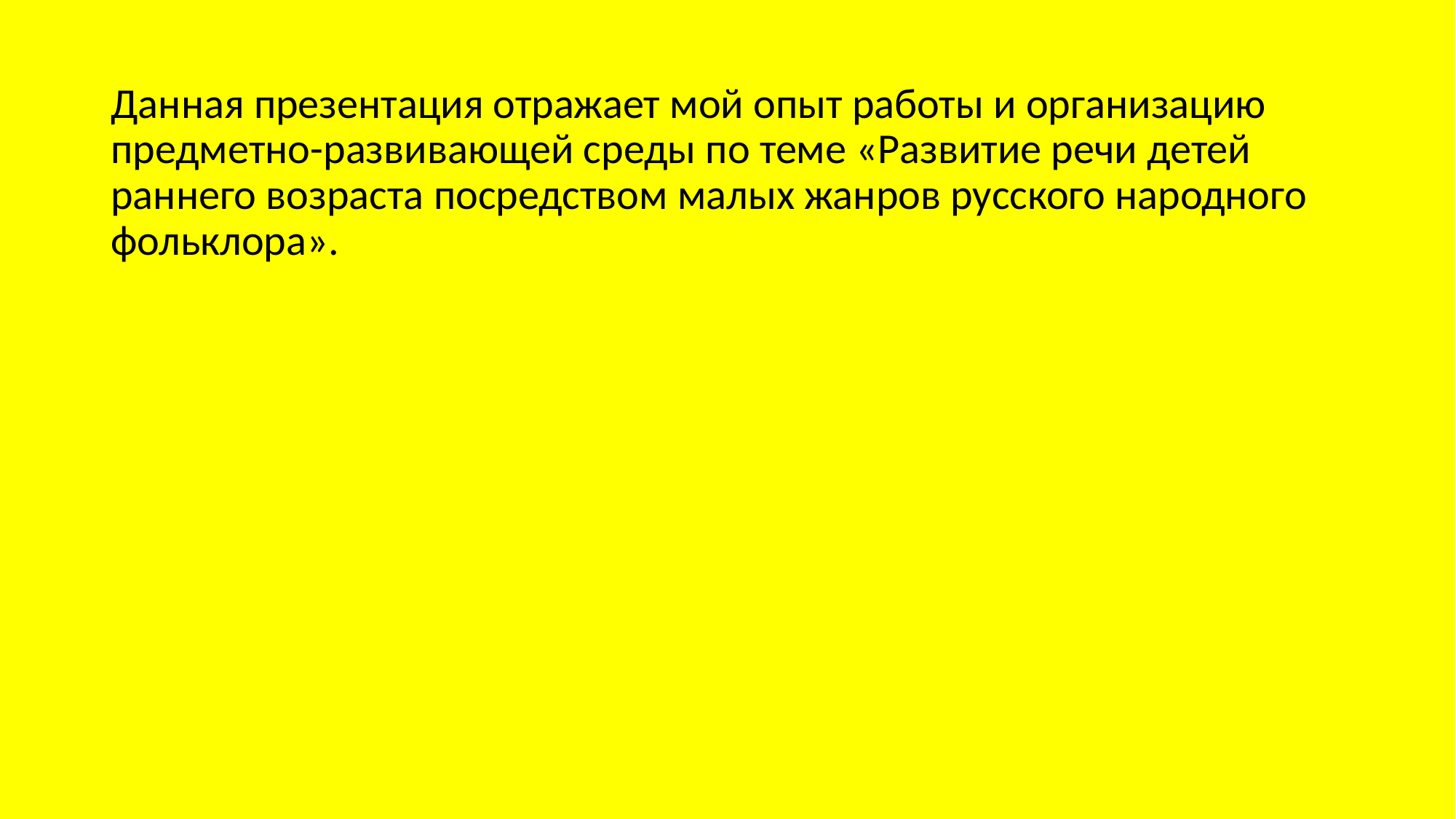

#
Данная презентация отражает мой опыт работы и организацию предметно-развивающей среды по теме «Развитие речи детей раннего возраста посредством малых жанров русского народного фольклора».